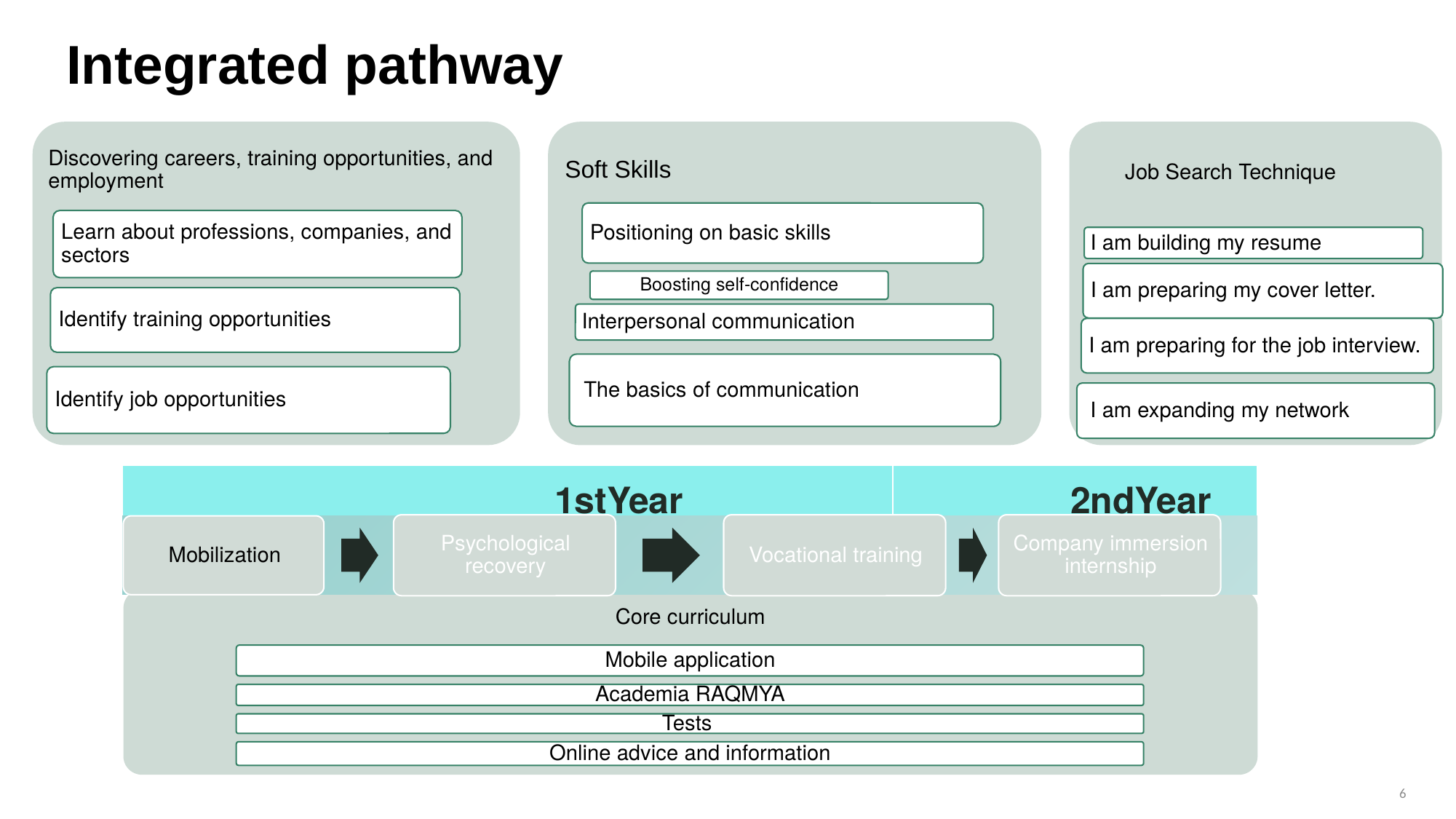

6
Integrated pathway
Discovering careers, training opportunities, and employment
Learn about professions, companies, and sectors
Identify training opportunities
Identify job opportunities
Soft Skills
Positioning on basic skills
Boosting self-confidence
Interpersonal communication
 The basics of communication
     Job Search Technique
I am building my resume
I am preparing my cover letter.
I am preparing for the job interview.
 I am expanding my network
| 1stYear | 2ndYear |
| --- | --- |
Mobilization

Psychological recovery

Vocational training

Company immersion internship
Core curriculum
Mobile application
Academia RAQMYA
Tests
Online advice and information